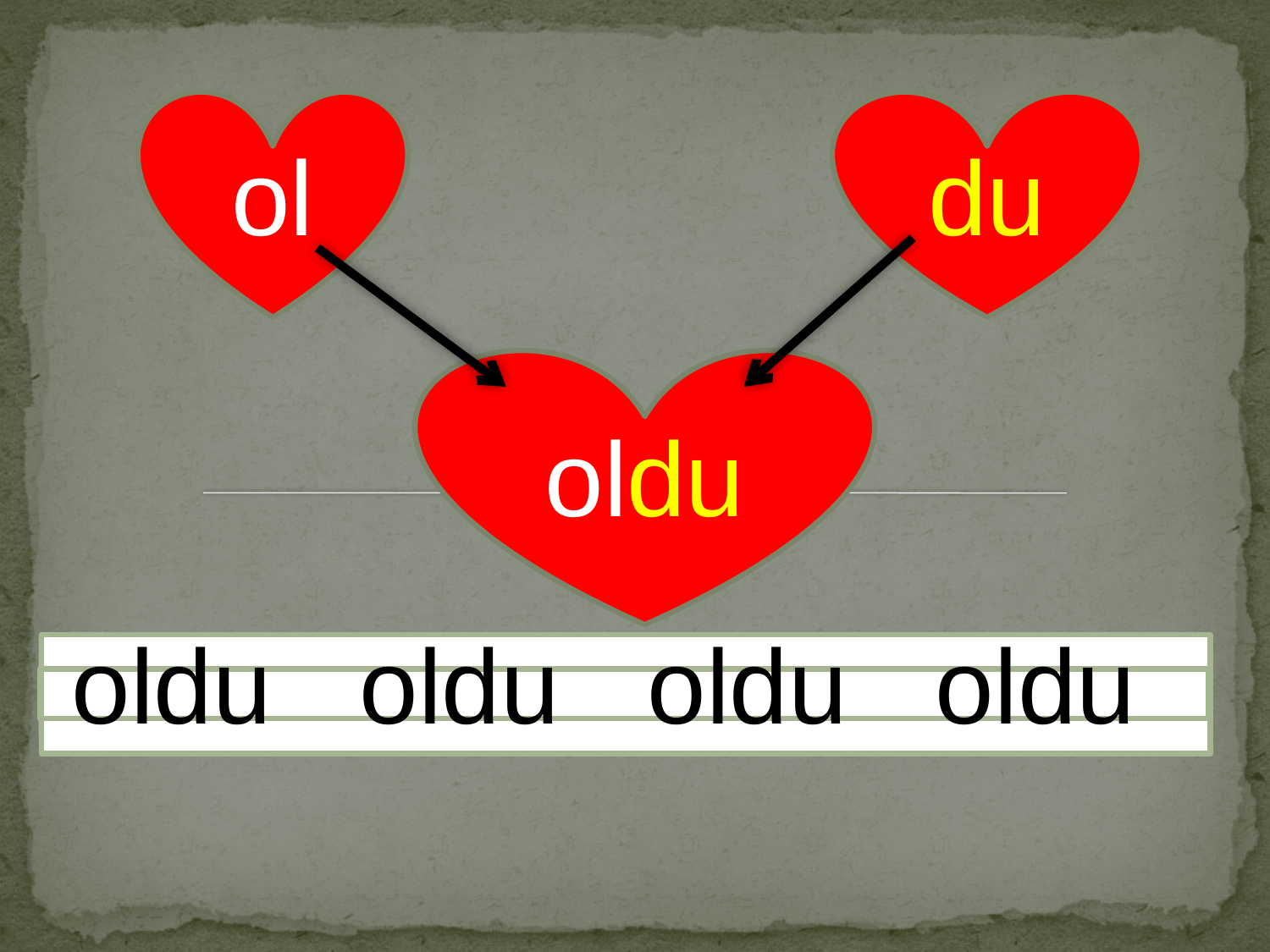

ol
du

oldu

 oldu   oldu   oldu   oldu